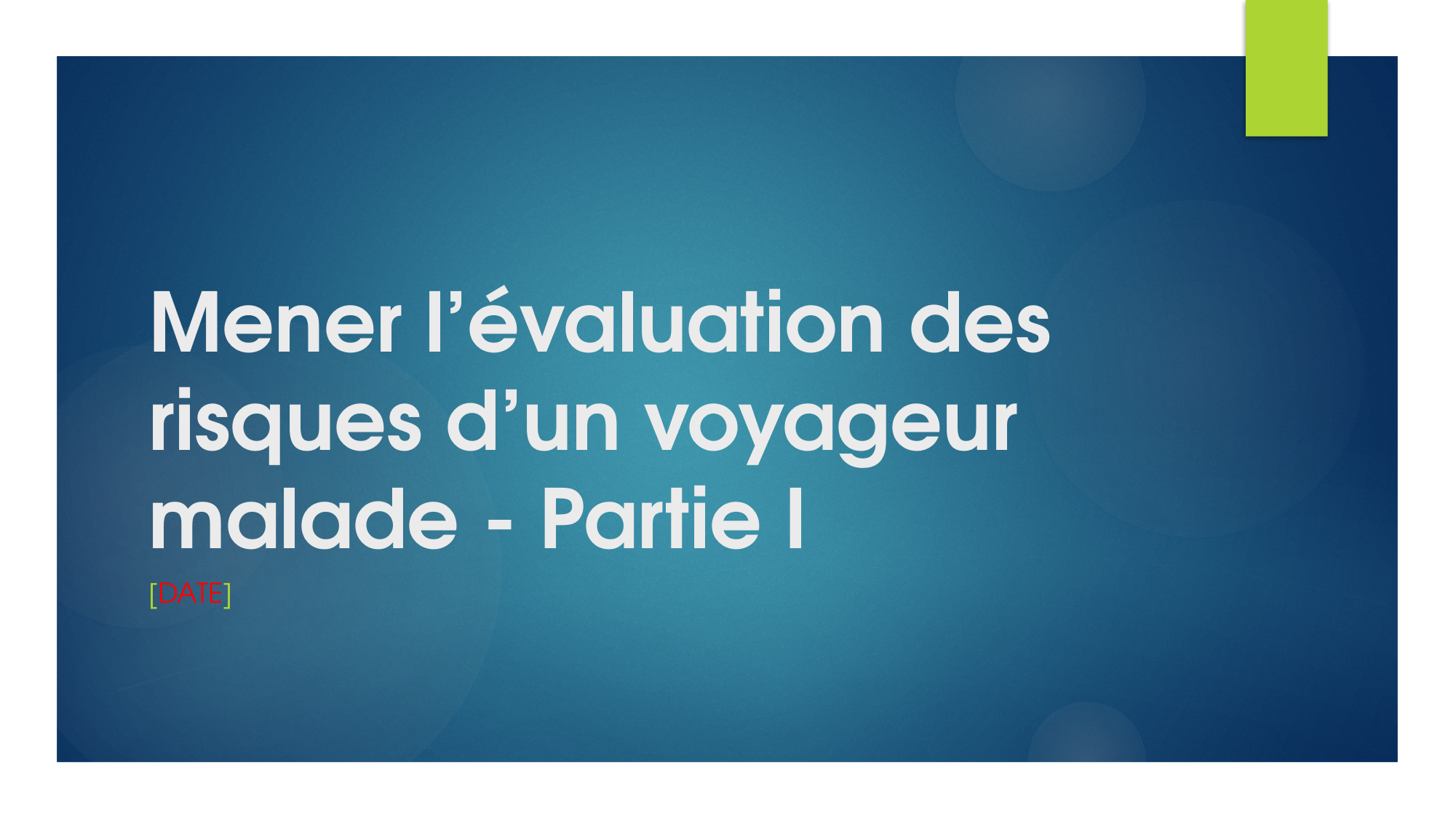

# Mener l’évaluation des risques d’un voyageur malade - Partie I
[Date]